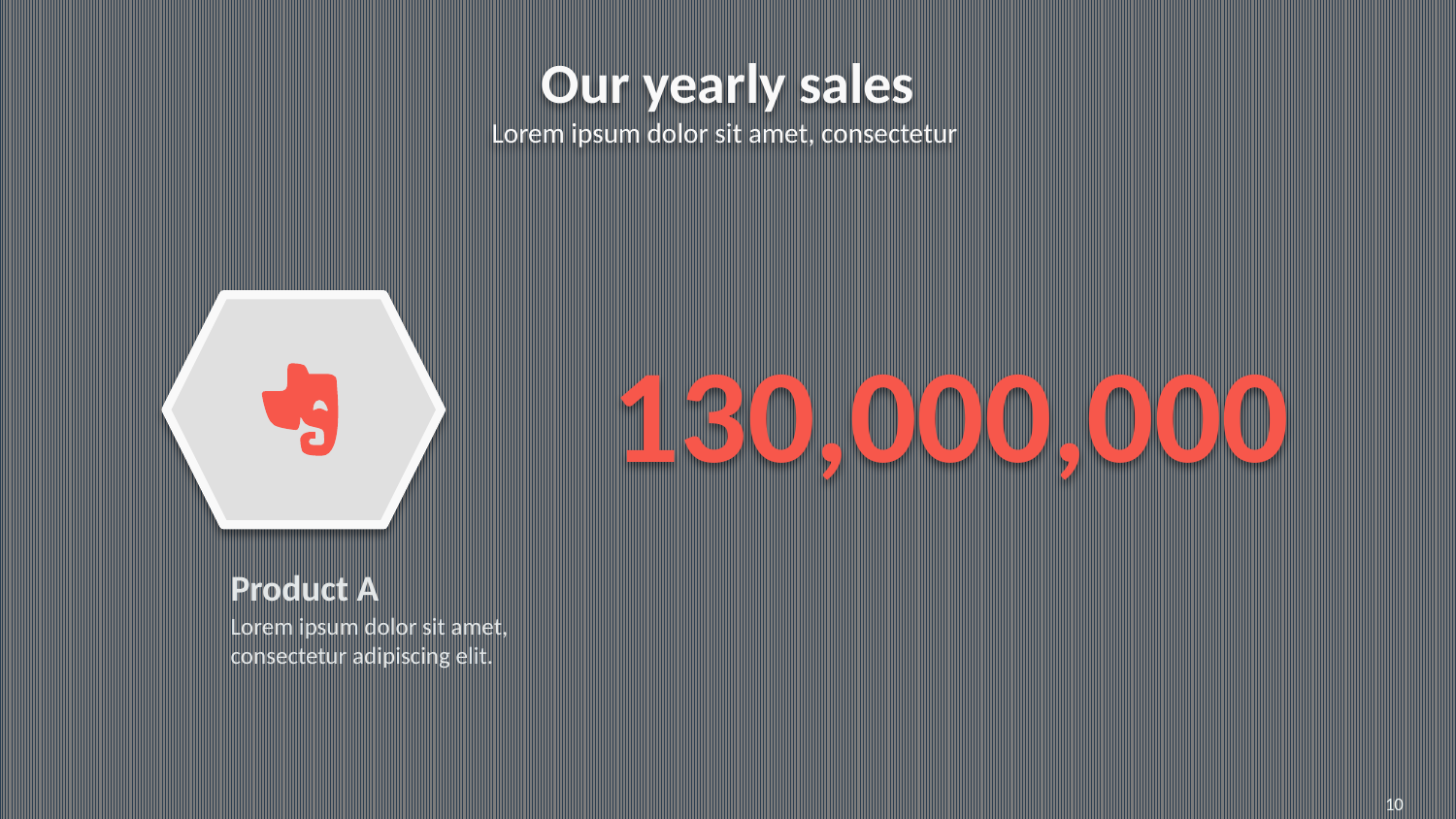

Our yearly sales
Lorem ipsum dolor sit amet, consectetur

130,000,000

Product A
Lorem ipsum dolor sit amet, consectetur adipiscing elit.